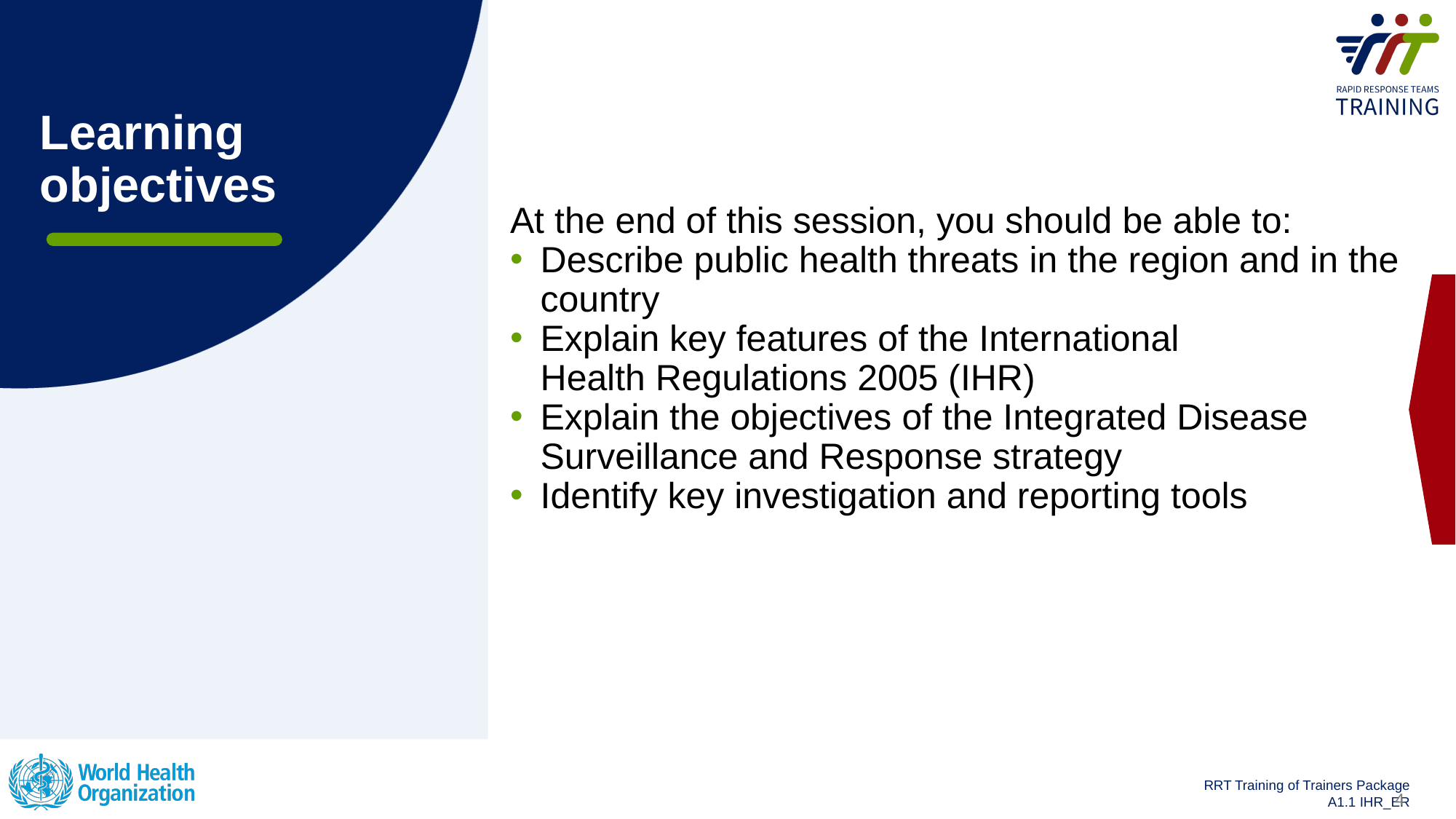

# Learning objectives

At the end of this session, you should be able to:
Describe public health threats in the region and in the country
Explain key features of the International Health Regulations 2005 (IHR)
Explain the objectives of the Integrated Disease Surveillance and Response strategy
Identify key investigation and reporting tools